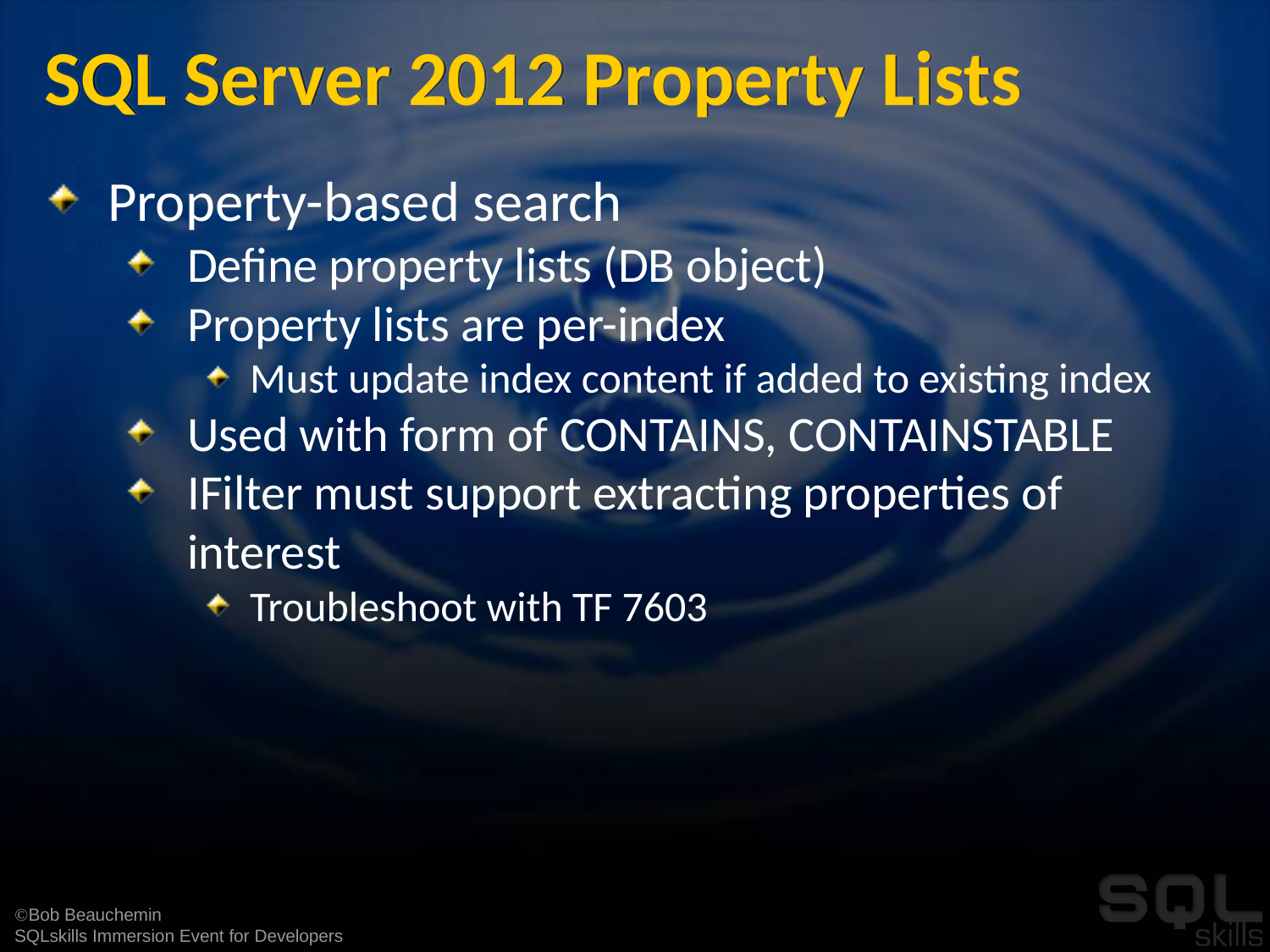

# SQL Server 2012 Property Lists
Property-based search
Define property lists (DB object)
Property lists are per-index
Must update index content if added to existing index
Used with form of CONTAINS, CONTAINSTABLE
IFilter must support extracting properties of interest
Troubleshoot with TF 7603